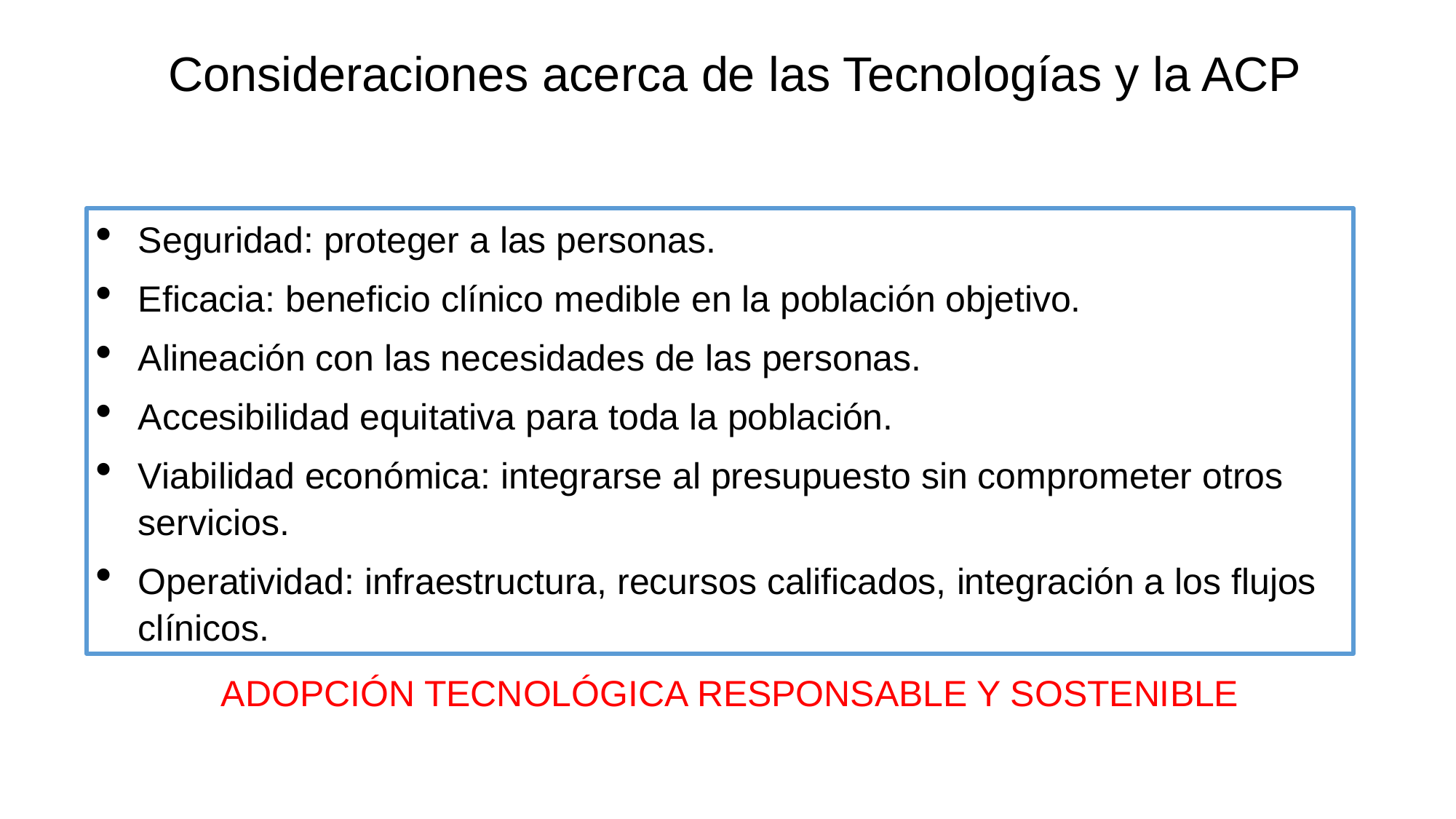

Consideraciones acerca de las Tecnologías y la ACP
Seguridad: proteger a las personas.
Eficacia: beneficio clínico medible en la población objetivo.
Alineación con las necesidades de las personas.
Accesibilidad equitativa para toda la población.
Viabilidad económica: integrarse al presupuesto sin comprometer otros servicios.
Operatividad: infraestructura, recursos calificados, integración a los flujos clínicos.
ADOPCIÓN TECNOLÓGICA RESPONSABLE Y SOSTENIBLE